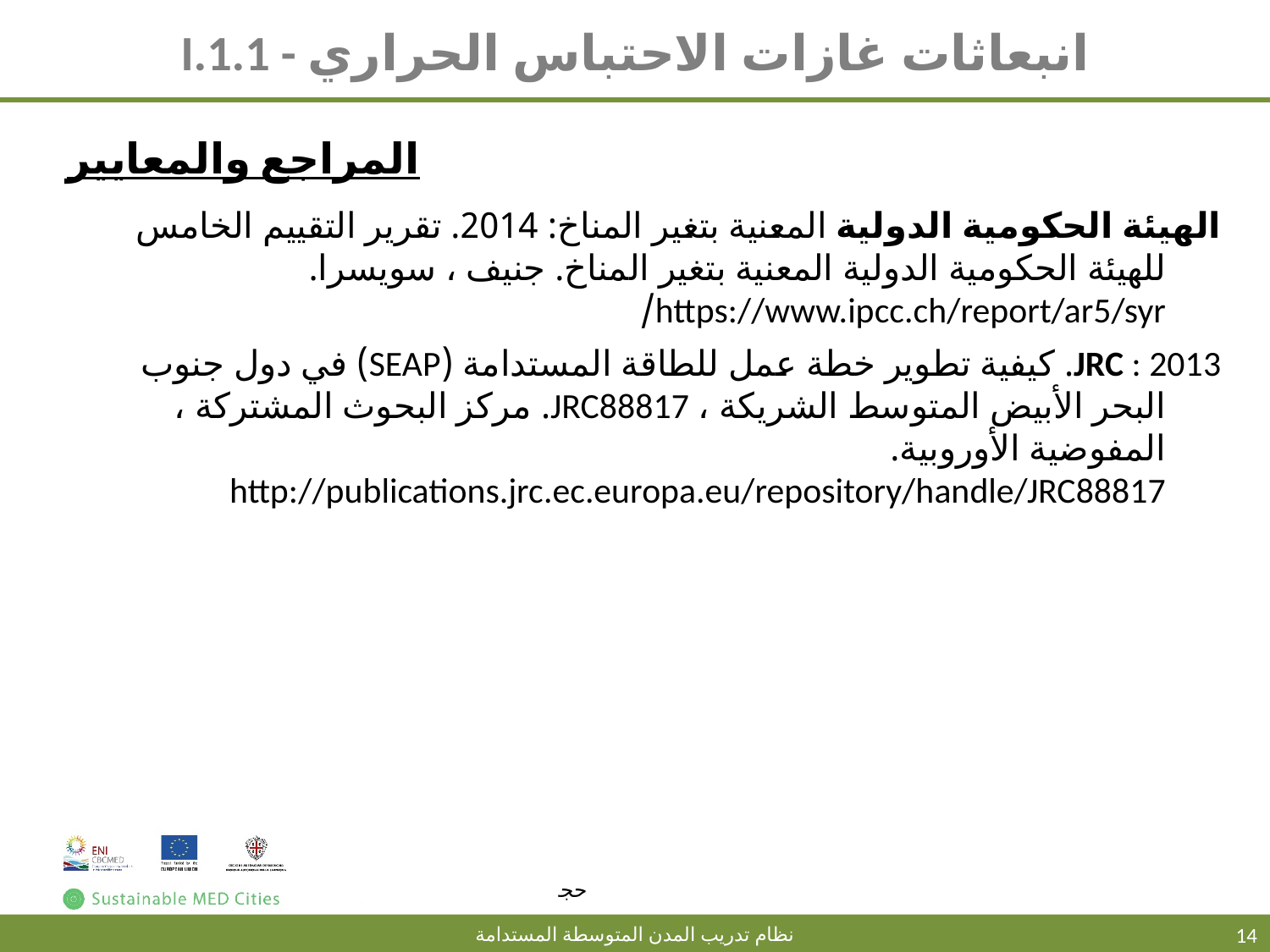

# I.1.1 - انبعاثات غازات الاحتباس الحراري
المراجع والمعايير
الهيئة الحكومية الدولية المعنية بتغير المناخ: 2014. تقرير التقييم الخامس للهيئة الحكومية الدولية المعنية بتغير المناخ. جنيف ، سويسرا. https://www.ipcc.ch/report/ar5/syr/
JRC : 2013. كيفية تطوير خطة عمل للطاقة المستدامة (SEAP) في دول جنوب البحر الأبيض المتوسط الشريكة ، JRC88817. مركز البحوث المشتركة ، المفوضية الأوروبية. http://publications.jrc.ec.europa.eu/repository/handle/JRC88817

14